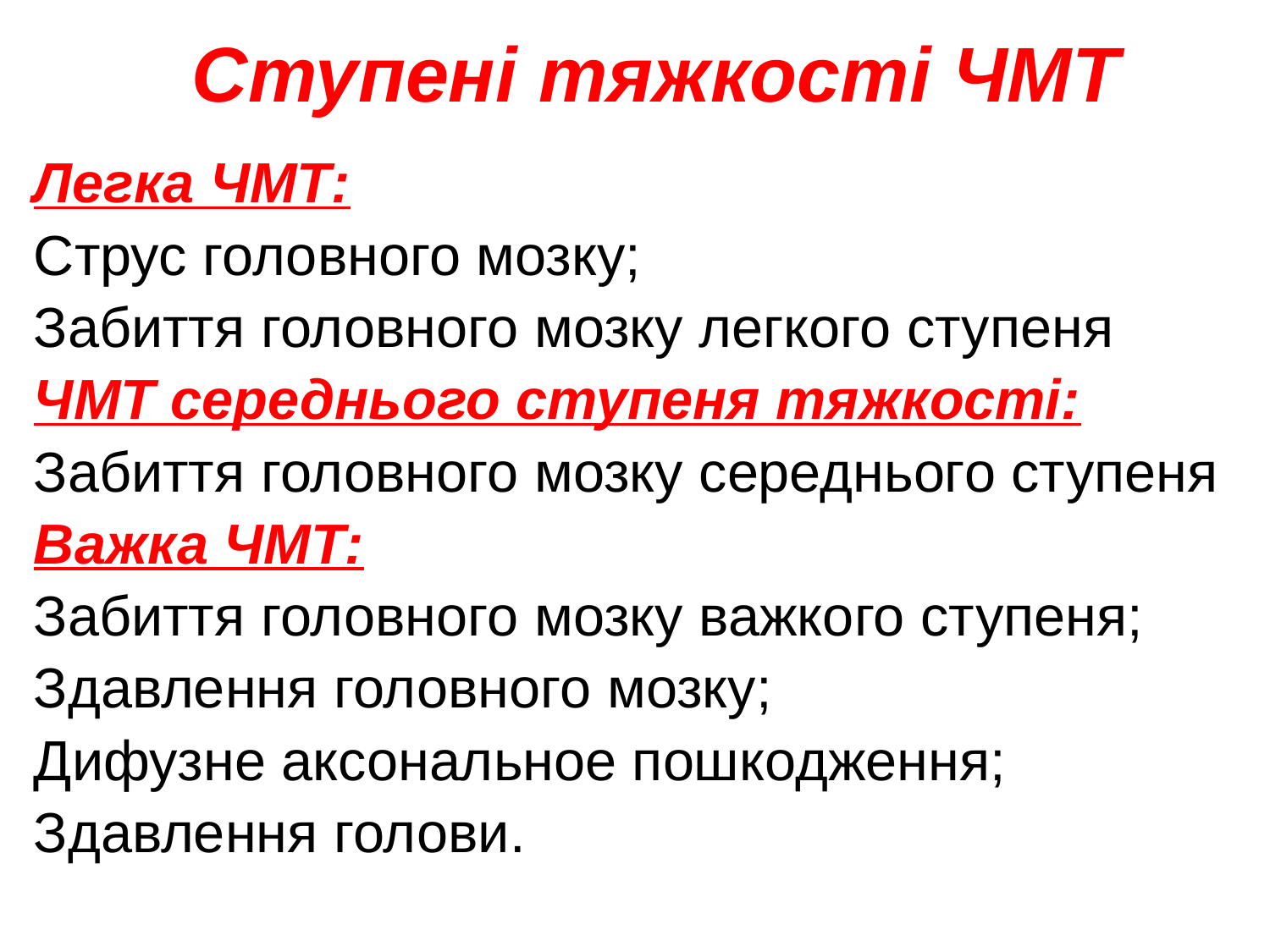

# Ступені тяжкості ЧМТ
Легка ЧМТ:
Струс головного мозку;
Забиття головного мозку легкого ступеня
ЧМТ середнього ступеня тяжкості:
Забиття головного мозку середнього ступеня
Важка ЧМТ:
Забиття головного мозку важкого ступеня;
Здавлення головного мозку;
Дифузне аксональное пошкодження;
Здавлення голови.